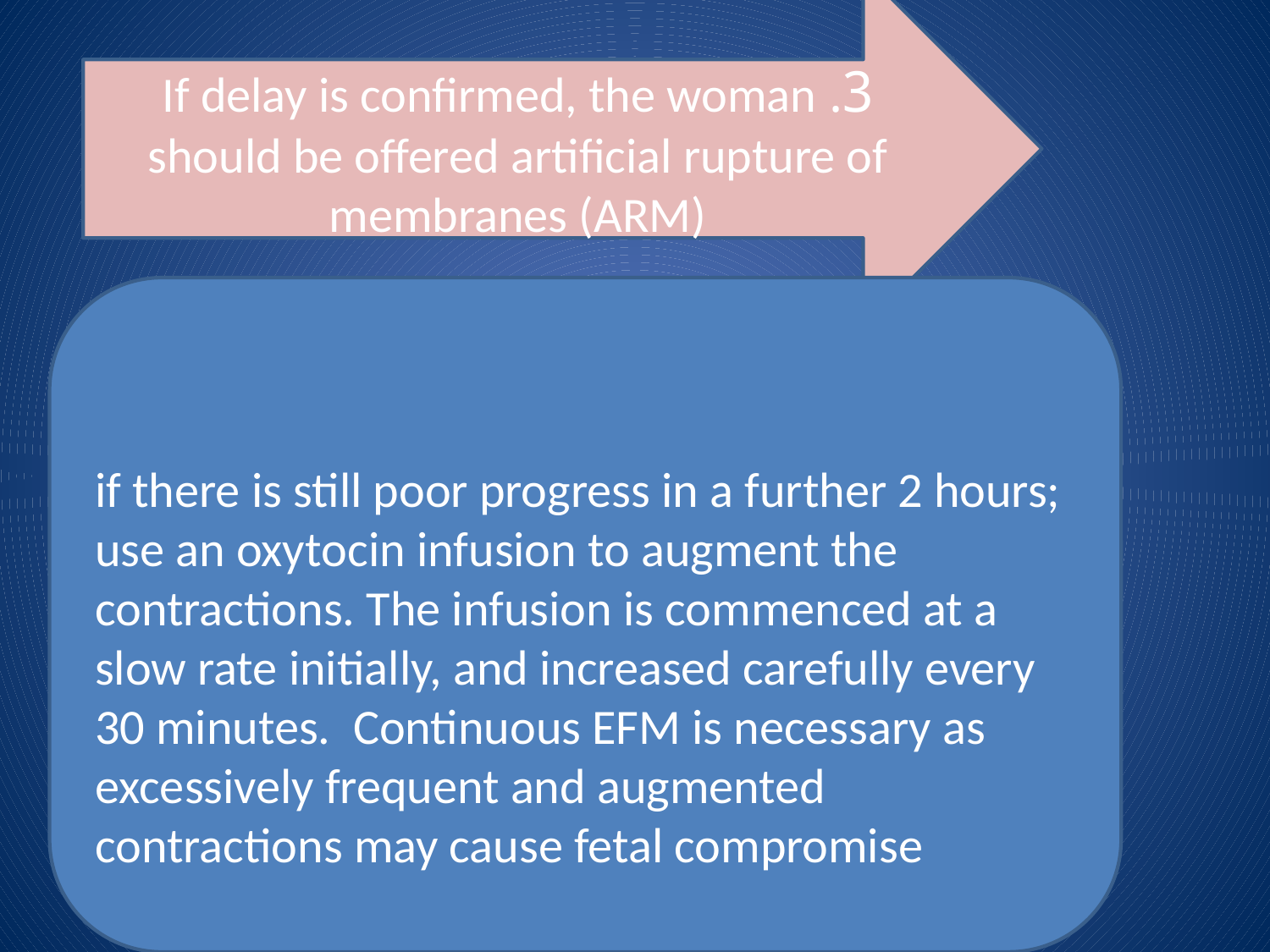

3. If delay is confirmed, the woman should be offered artificial rupture of membranes (ARM)
 
 
if there is still poor progress in a further 2 hours; use an oxytocin infusion to augment the contractions. The infusion is commenced at a slow rate initially, and increased carefully every 30 minutes.  Continuous EFM is necessary as excessively frequent and augmented contractions may cause fetal compromise

32